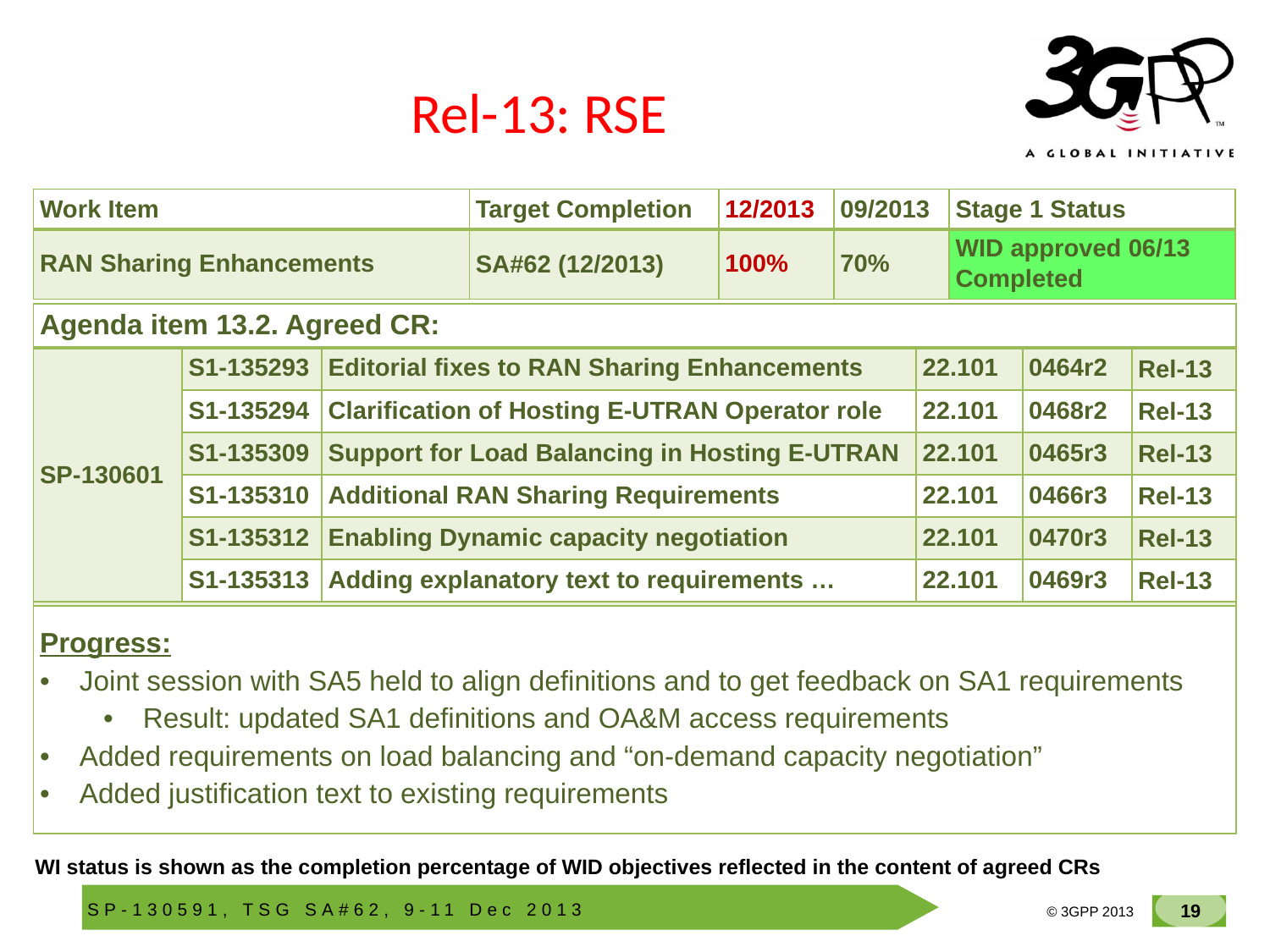

# Rel-13: RSE
| Work Item | Target Completion | 12/2013 | 09/2013 | Stage 1 Status |
| --- | --- | --- | --- | --- |
| RAN Sharing Enhancements | SA#62 (12/2013) | 100% | 70% | WID approved 06/13 Completed |
| Agenda item 13.2. Agreed CR: |  |  |  |  |  |
| --- | --- | --- | --- | --- | --- |
| SP-130601 | S1-135293 | Editorial fixes to RAN Sharing Enhancements | 22.101 | 0464r2 | Rel-13 |
|  | S1-135294 | Clarification of Hosting E-UTRAN Operator role | 22.101 | 0468r2 | Rel-13 |
|  | S1-135309 | Support for Load Balancing in Hosting E-UTRAN | 22.101 | 0465r3 | Rel-13 |
|  | S1-135310 | Additional RAN Sharing Requirements | 22.101 | 0466r3 | Rel-13 |
|  | S1-135312 | Enabling Dynamic capacity negotiation | 22.101 | 0470r3 | Rel-13 |
|  | S1-135313 | Adding explanatory text to requirements … | 22.101 | 0469r3 | Rel-13 |
|  |  |  |  |  |  |
| Progress: Joint session with SA5 held to align definitions and to get feedback on SA1 requirements Result: updated SA1 definitions and OA&M access requirements Added requirements on load balancing and “on-demand capacity negotiation” Added justification text to existing requirements |  |  |  |  |  |
WI status is shown as the completion percentage of WID objectives reflected in the content of agreed CRs